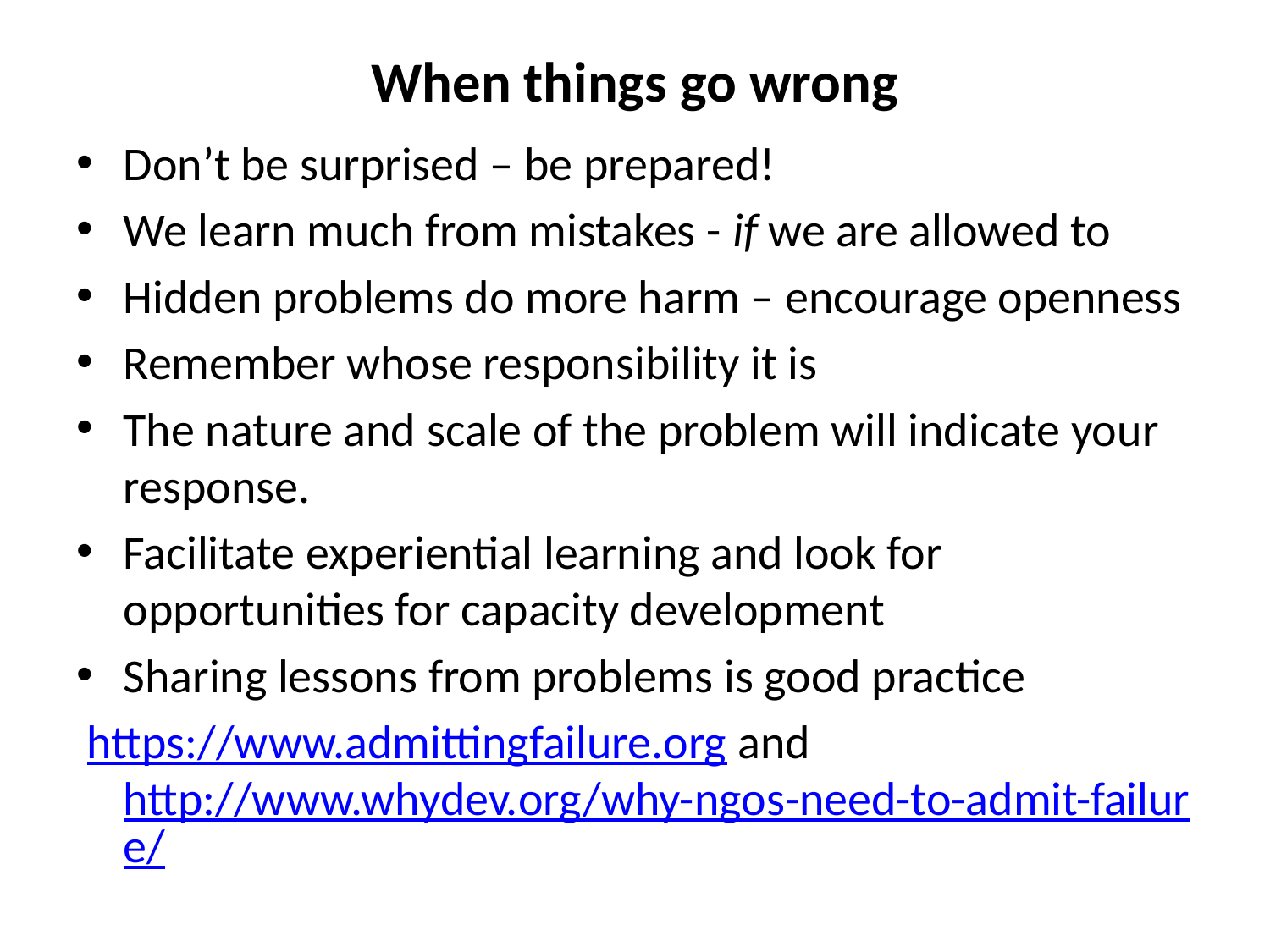

# When things go wrong
Don’t be surprised – be prepared!
We learn much from mistakes - if we are allowed to
Hidden problems do more harm – encourage openness
Remember whose responsibility it is
The nature and scale of the problem will indicate your response.
Facilitate experiential learning and look for opportunities for capacity development
Sharing lessons from problems is good practice
 https://www.admittingfailure.org and http://www.whydev.org/why-ngos-need-to-admit-failure/